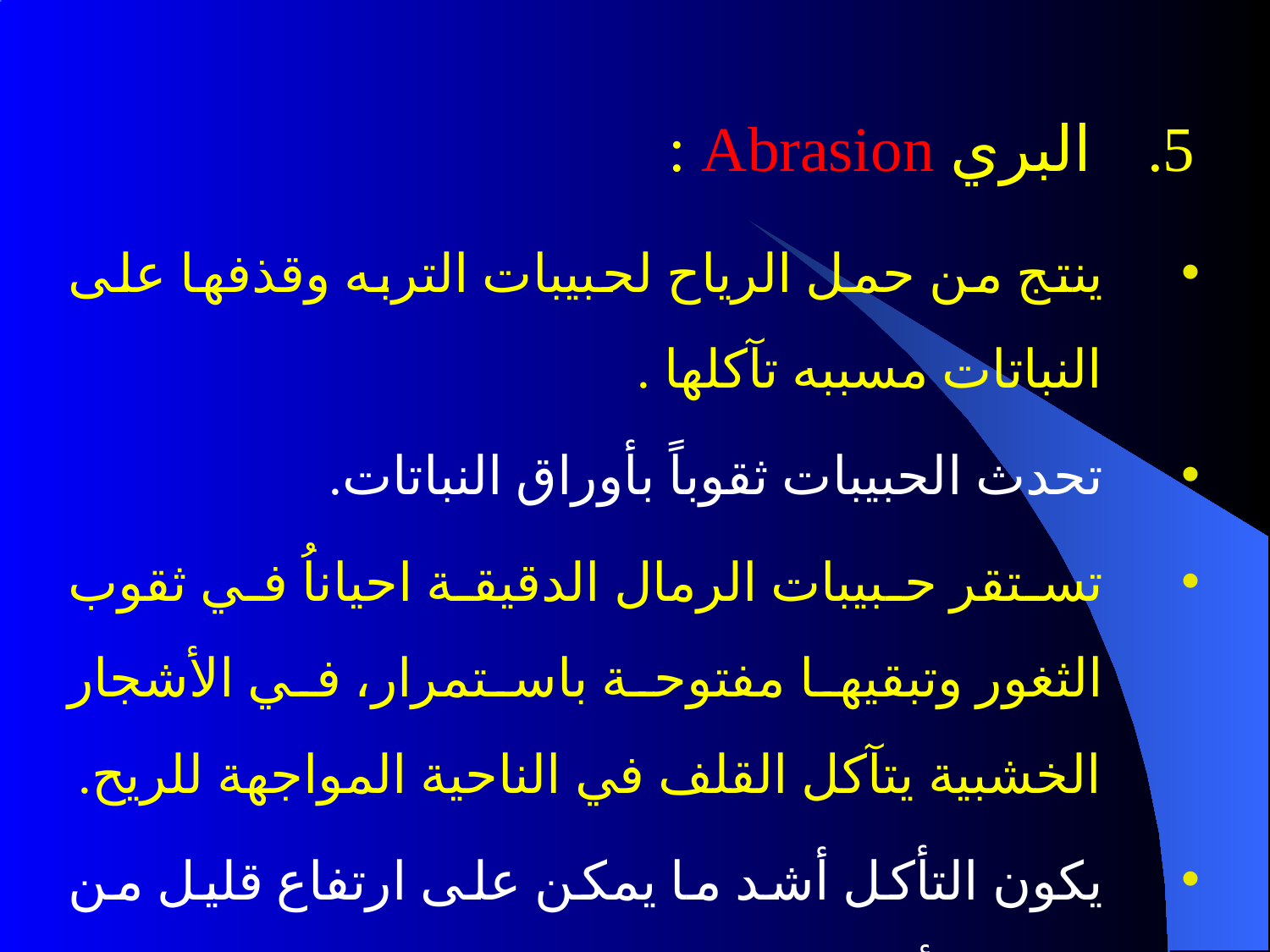

البري Abrasion :
ينتج من حمل الرياح لحبيبات التربه وقذفها على النباتات مسببه تآكلها .
تحدث الحبيبات ثقوباً بأوراق النباتات.
تستقر حبيبات الرمال الدقيقة احياناُ في ثقوب الثغور وتبقيها مفتوحة باستمرار، في الأشجار الخشبية يتآكل القلف في الناحية المواجهة للريح.
يكون التأكل أشد ما يمكن على ارتفاع قليل من سطح الأرض.